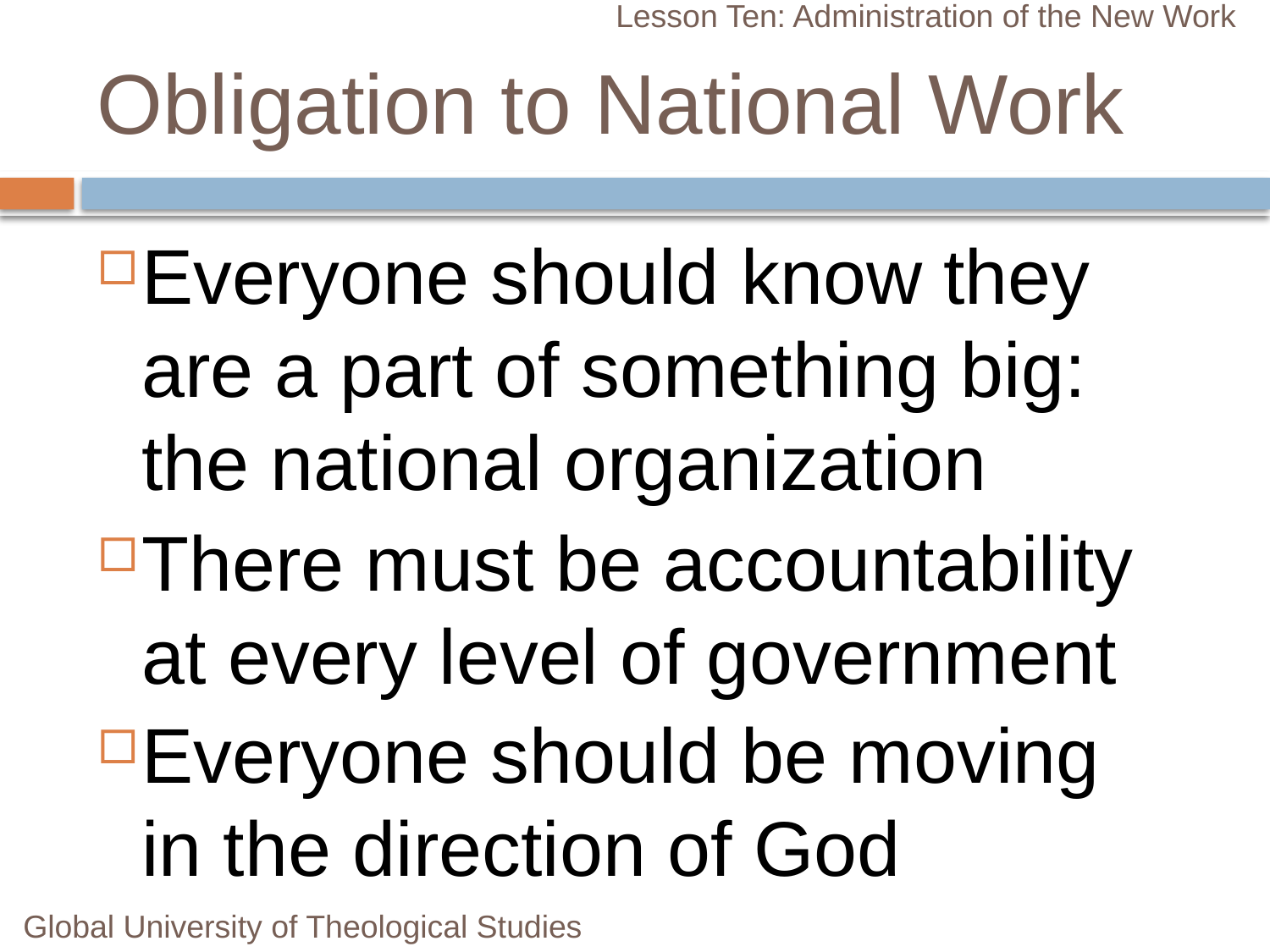

Lesson Ten: Administration of the New Work
# Obligation to National Work
Everyone should know they are a part of something big: the national organization
There must be accountability at every level of government
Everyone should be moving in the direction of God
Global University of Theological Studies